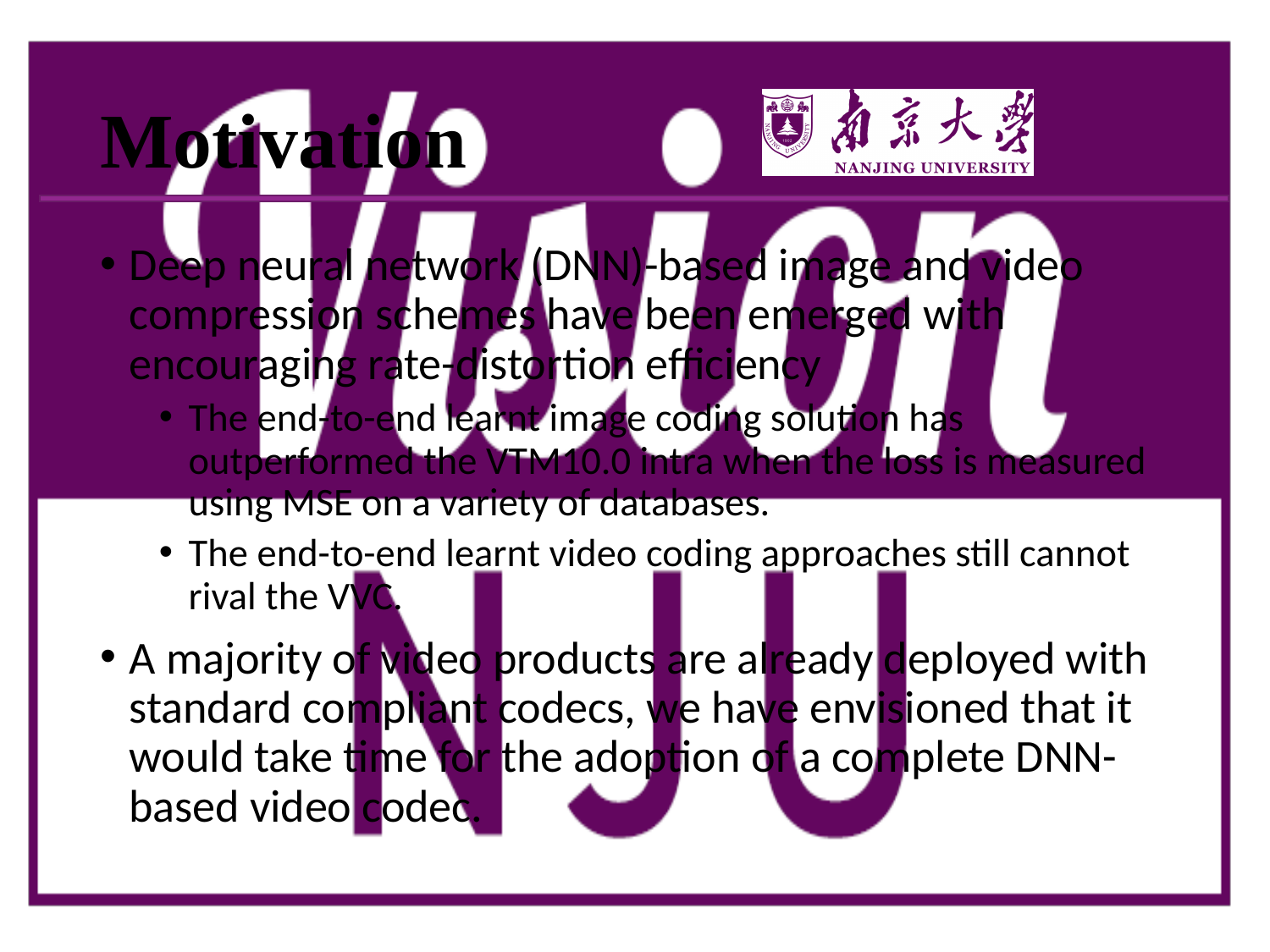

# Motivation
Deep neural network (DNN)-based image and video compression schemes have been emerged with encouraging rate-distortion efficiency
The end-to-end learnt image coding solution has outperformed the VTM10.0 intra when the loss is measured using MSE on a variety of databases.
The end-to-end learnt video coding approaches still cannot rival the VVC.
A majority of video products are already deployed with standard compliant codecs, we have envisioned that it would take time for the adoption of a complete DNN-based video codec.